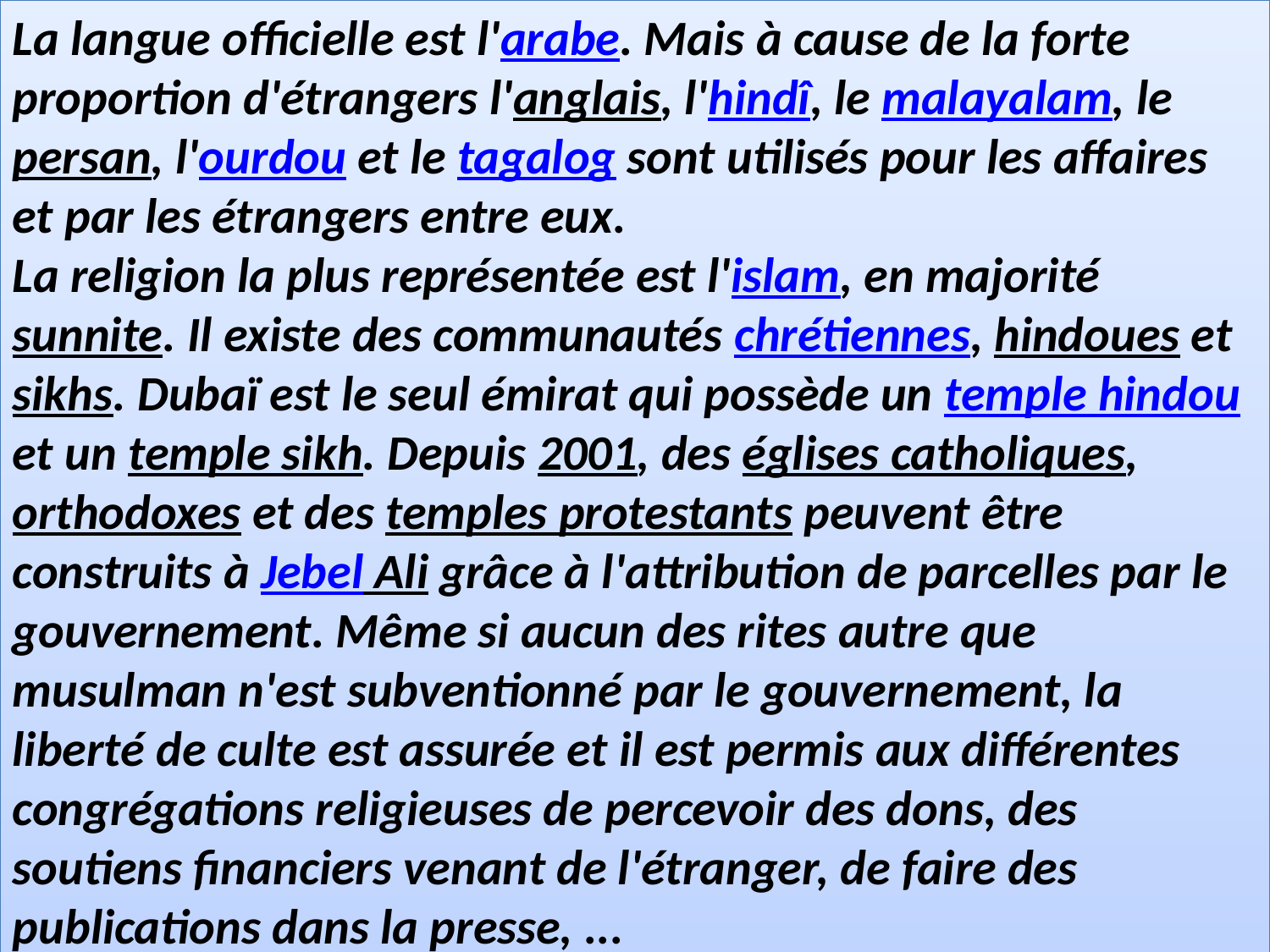

La langue officielle est l'arabe. Mais à cause de la forte proportion d'étrangers l'anglais, l'hindî, le malayalam, le persan, l'ourdou et le tagalog sont utilisés pour les affaires et par les étrangers entre eux.
La religion la plus représentée est l'islam, en majorité sunnite. Il existe des communautés chrétiennes, hindoues et sikhs. Dubaï est le seul émirat qui possède un temple hindou et un temple sikh. Depuis 2001, des églises catholiques, orthodoxes et des temples protestants peuvent être construits à Jebel Ali grâce à l'attribution de parcelles par le gouvernement. Même si aucun des rites autre que musulman n'est subventionné par le gouvernement, la liberté de culte est assurée et il est permis aux différentes congrégations religieuses de percevoir des dons, des soutiens financiers venant de l'étranger, de faire des publications dans la presse, ...